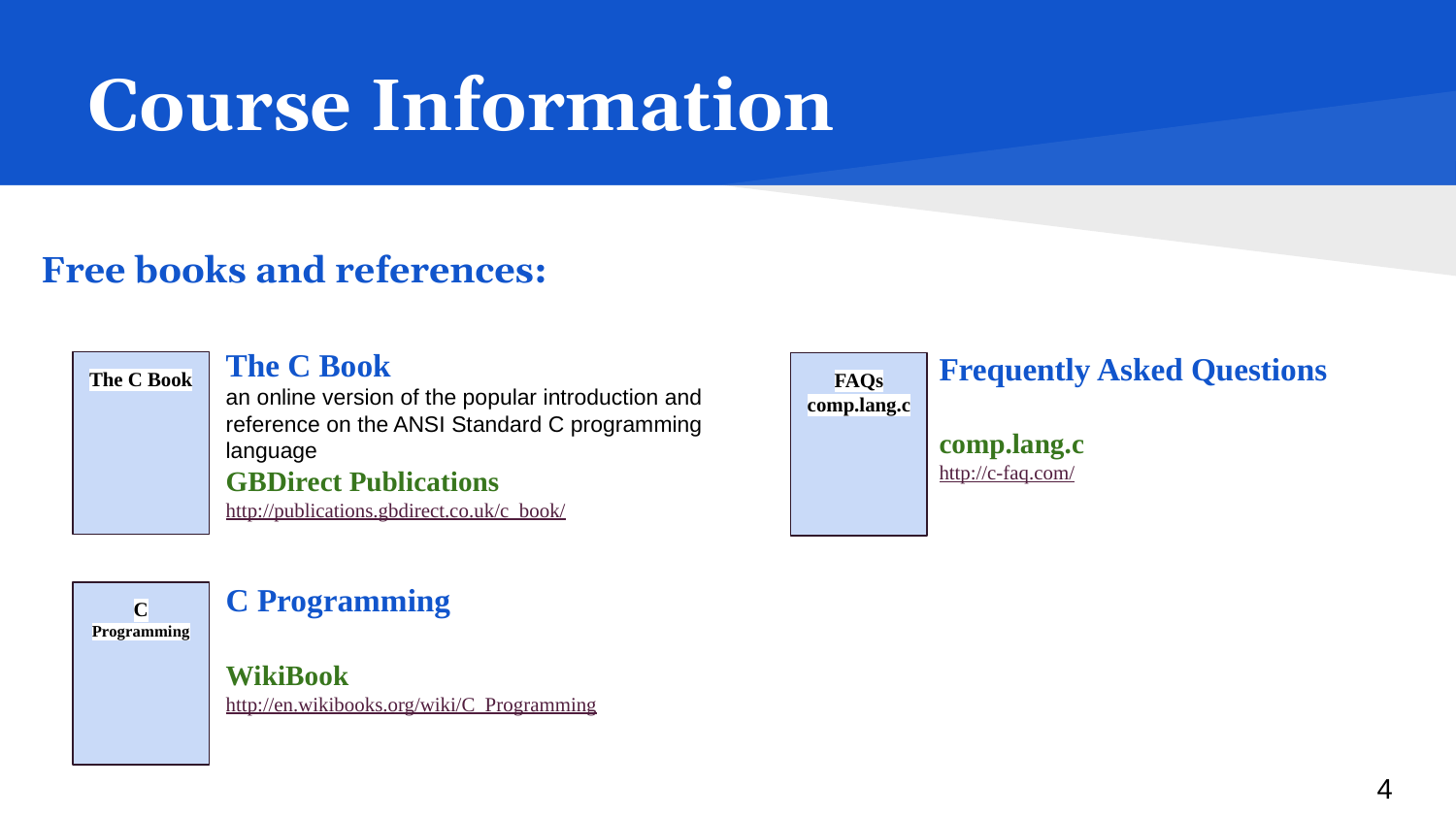

# Course Information
Free books and references:
The C Book
an online version of the popular introduction and reference on the ANSI Standard C programming language
GBDirect Publications
http://publications.gbdirect.co.uk/c_book/
Frequently Asked Questions

comp.lang.c
http://c-faq.com/
The C Book
FAQs
comp.lang.c
C Programming

WikiBook
http://en.wikibooks.org/wiki/C_Programming
C Programming
4